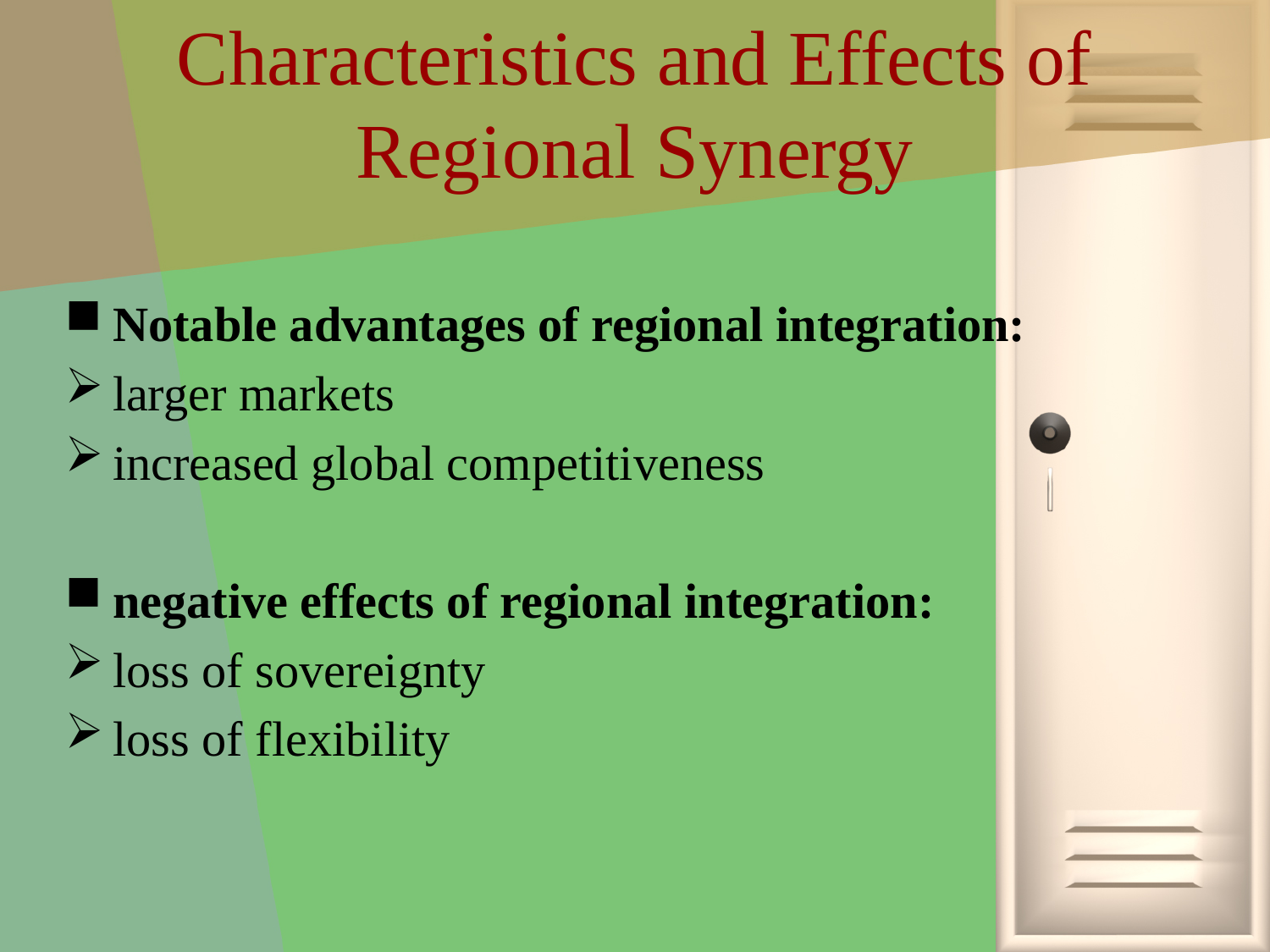

# Characteristics and Effects of Regional Synergy
Notable advantages of regional integration:
larger markets
increased global competitiveness

negative effects of regional integration:
loss of sovereignty
loss of flexibility